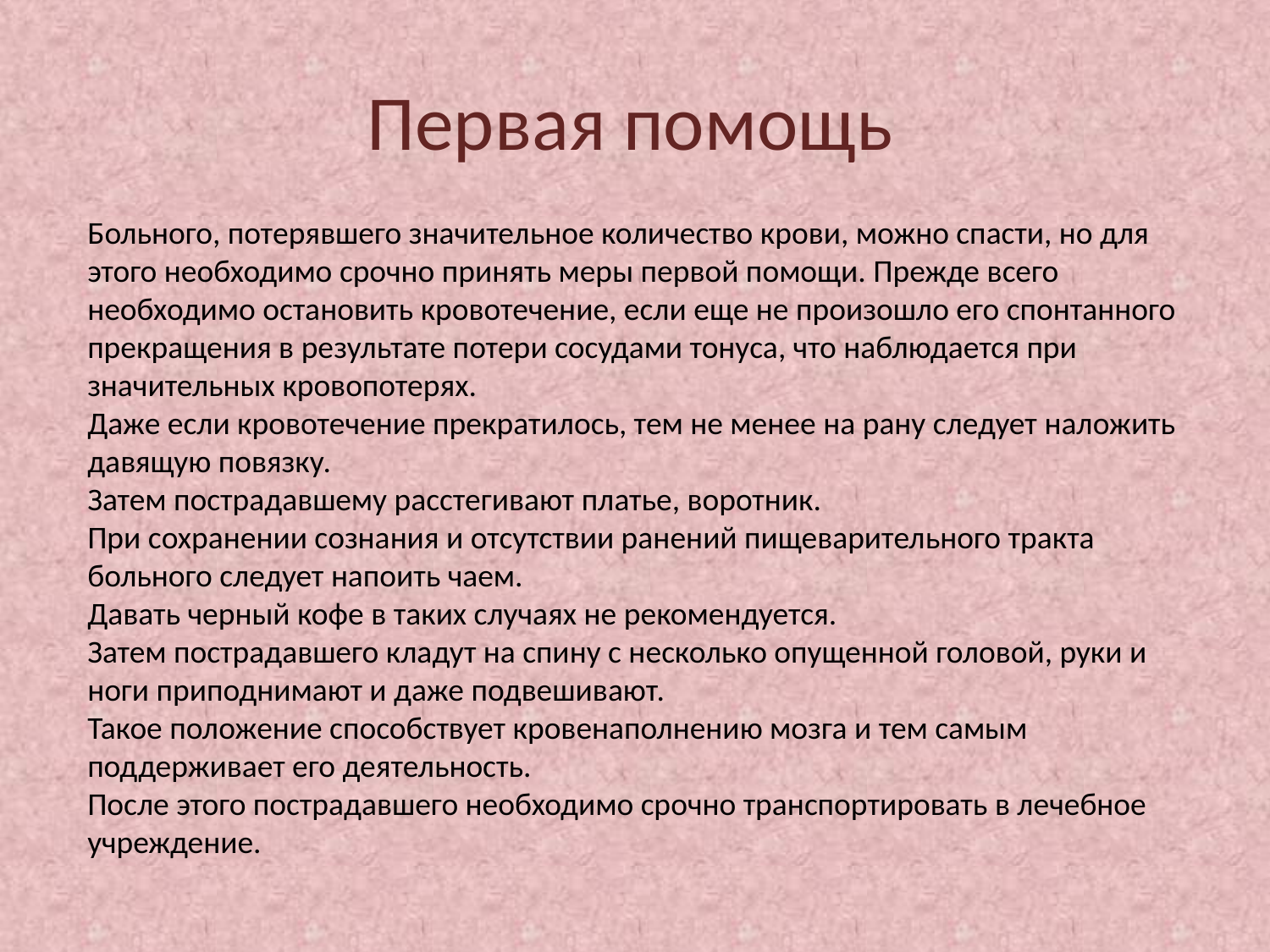

Первая помощь
Больного, потерявшего значительное количество крови, можно спасти, но для этого необходимо срочно принять меры первой помощи. Прежде всего необходимо остановить кровотечение, если еще не произошло его спонтанного прекращения в результате потери сосудами тонуса, что наблюдается при значительных кровопотерях.
Даже если кровотечение прекратилось, тем не менее на рану следует наложить давящую повязку.
Затем пострадавшему расстегивают платье, воротник.
При сохранении сознания и отсутствии ранений пищеварительного тракта больного следует напоить чаем.
Давать черный кофе в таких случаях не рекомендуется.
Затем пострадавшего кладут на спину с несколько опущенной головой, руки и ноги приподнимают и даже подвешивают.
Такое положение способствует кровенаполнению мозга и тем самым поддерживает его деятельность.
После этого пострадавшего необходимо срочно транспортировать в лечебное учреждение.